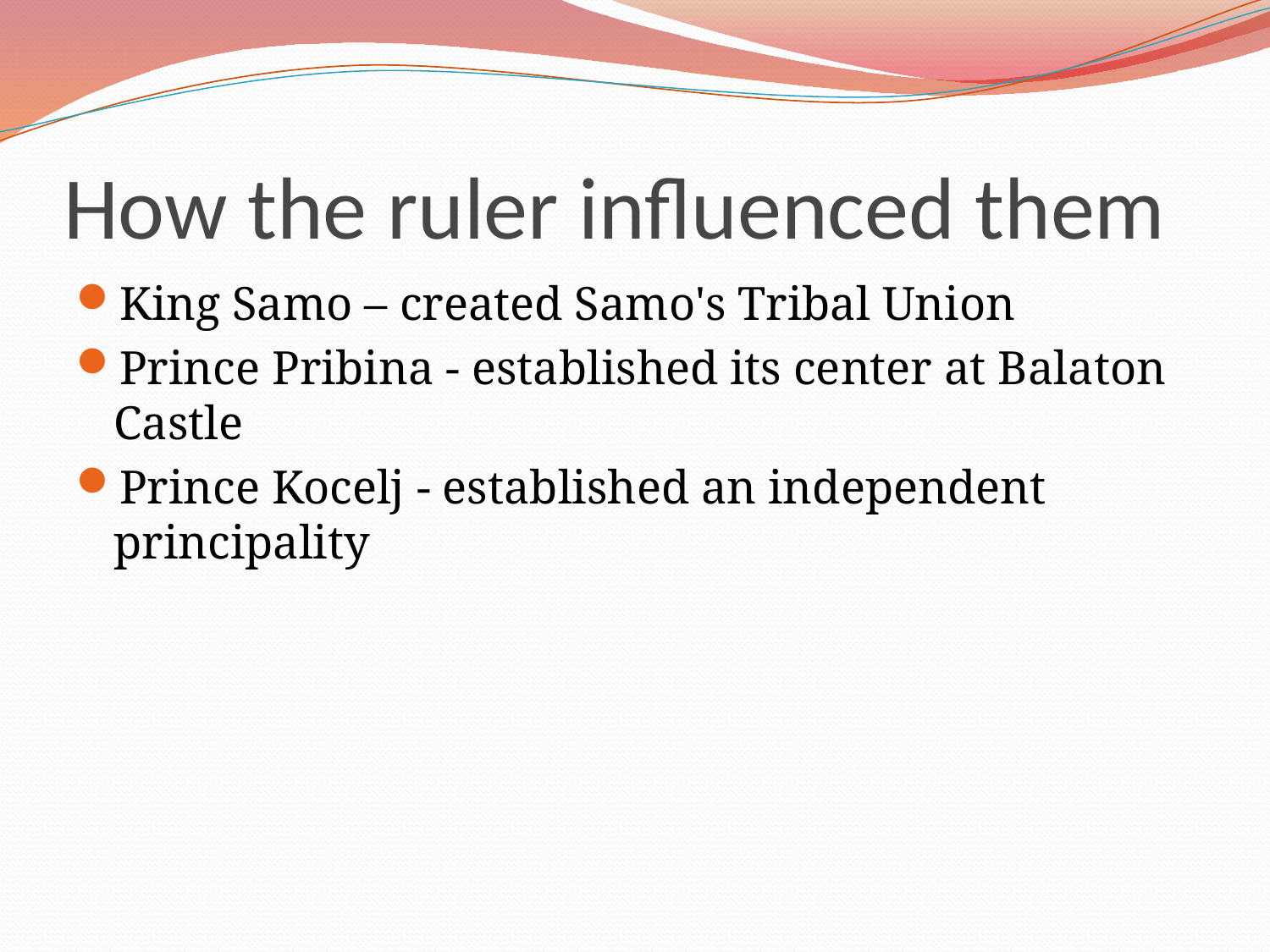

# How the ruler influenced them
King Samo – created Samo's Tribal Union
Prince Pribina - established its center at Balaton Castle
Prince Kocelj - established an independent principality